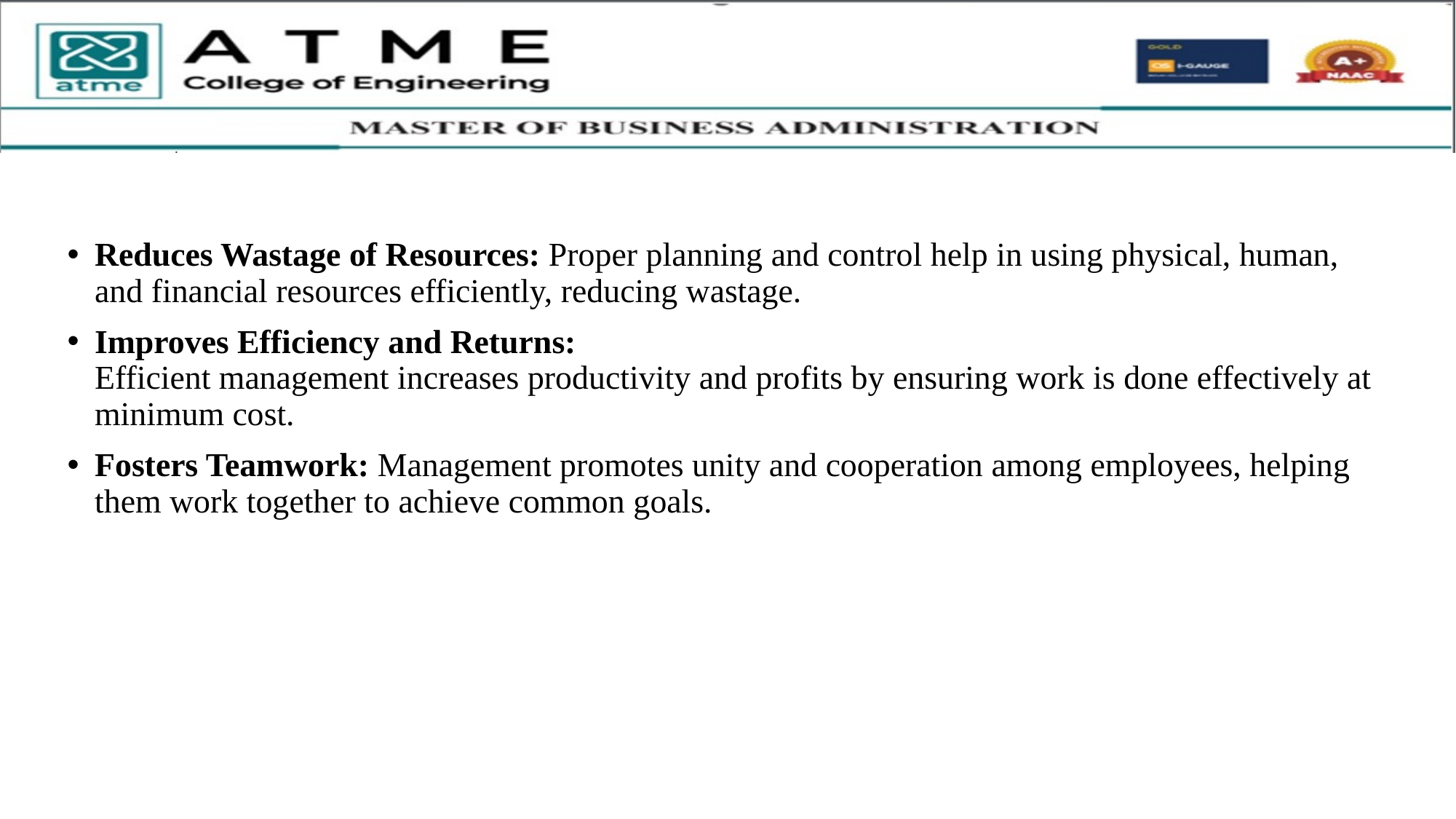

Reduces Wastage of Resources: Proper planning and control help in using physical, human, and financial resources efficiently, reducing wastage.
Improves Efficiency and Returns:
Efficient management increases productivity and profits by ensuring work is done effectively at minimum cost.
Fosters Teamwork: Management promotes unity and cooperation among employees, helping them work together to achieve common goals.